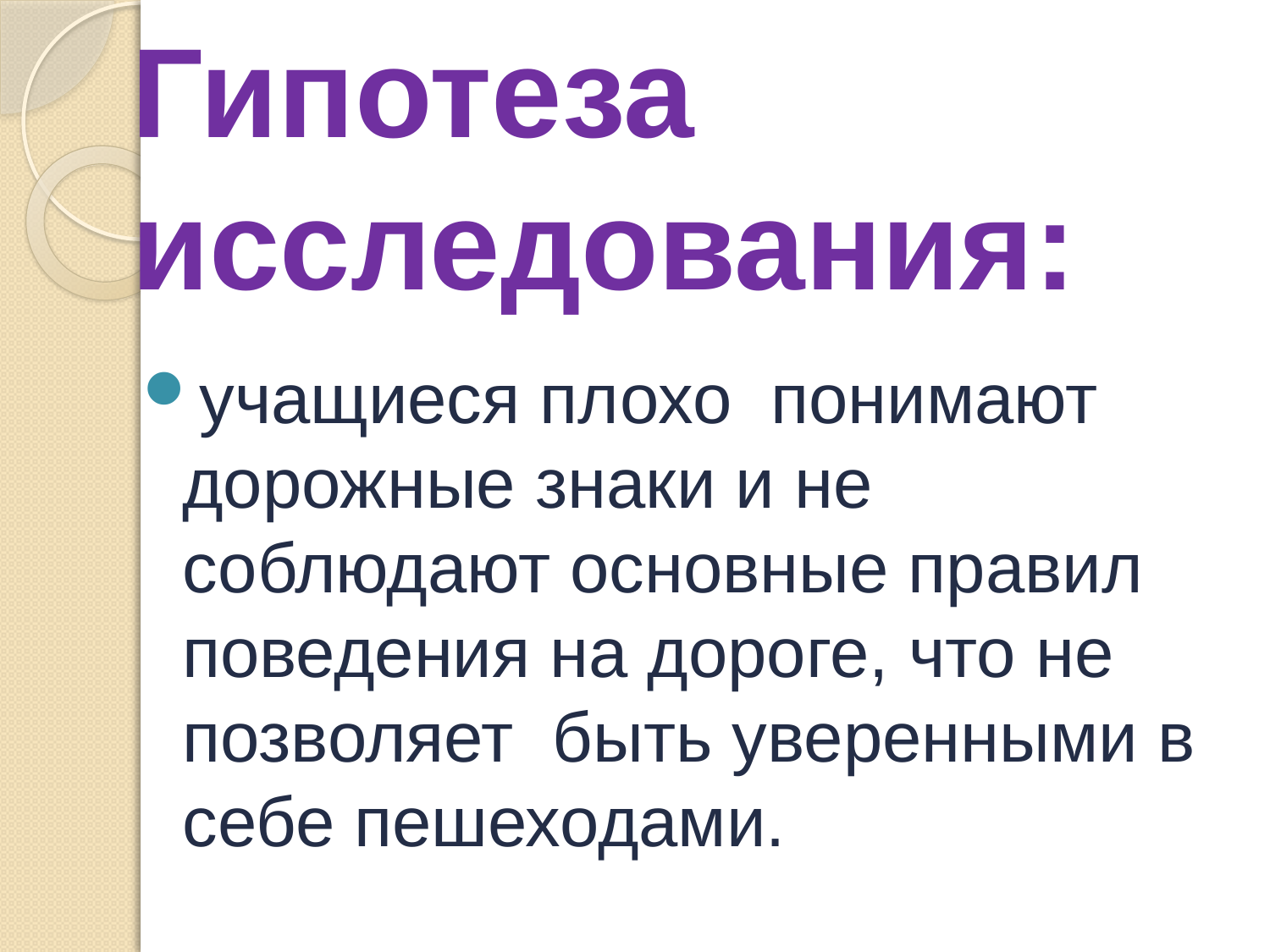

# Гипотеза исследования:
учащиеся плохо  понимают дорожные знаки и не соблюдают основные правил поведения на дороге, что не  позволяет  быть уверенными в себе пешеходами.